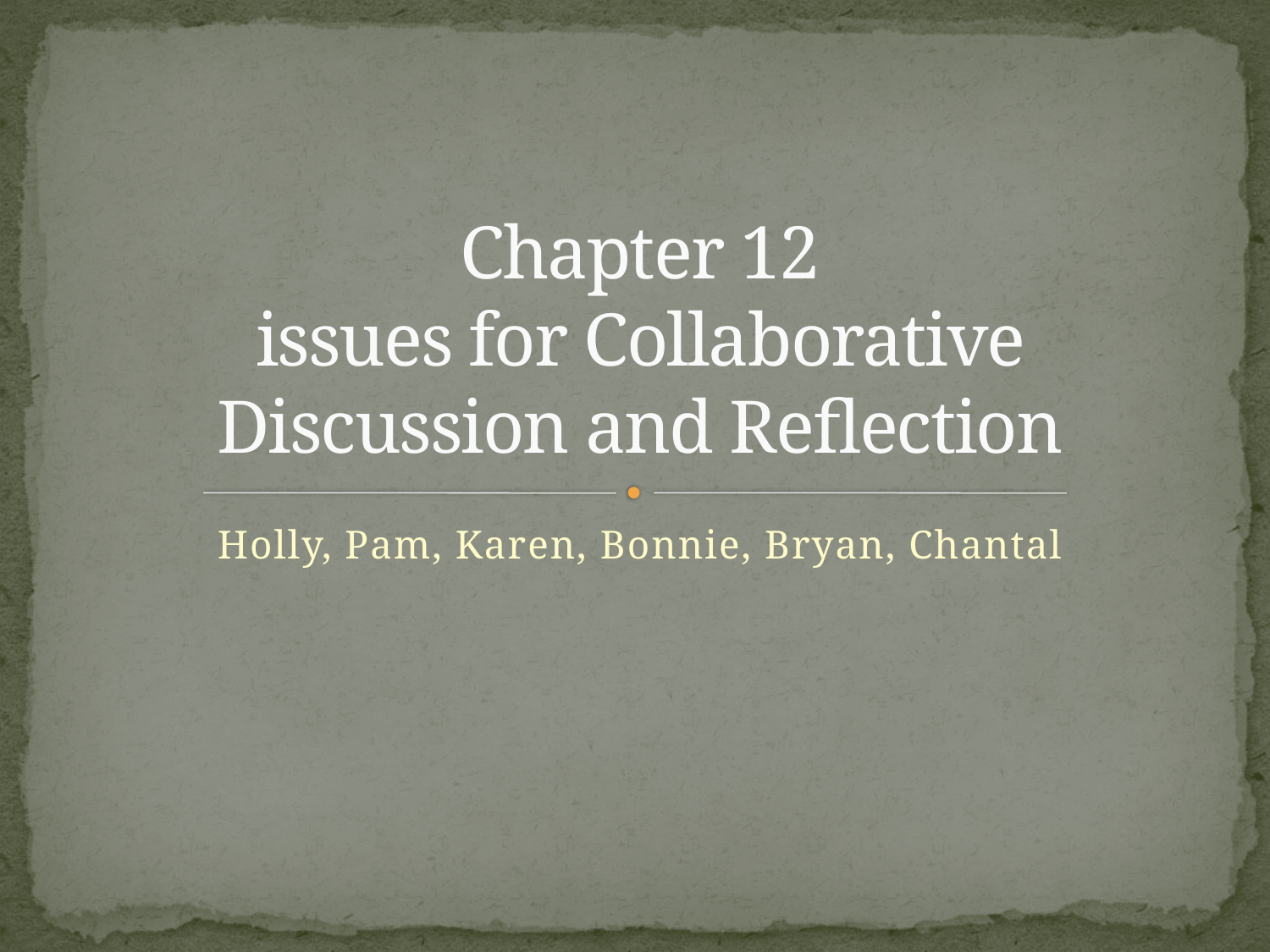

# Chapter 12 issues for Collaborative Discussion and Reflection
Holly, Pam, Karen, Bonnie, Bryan, Chantal